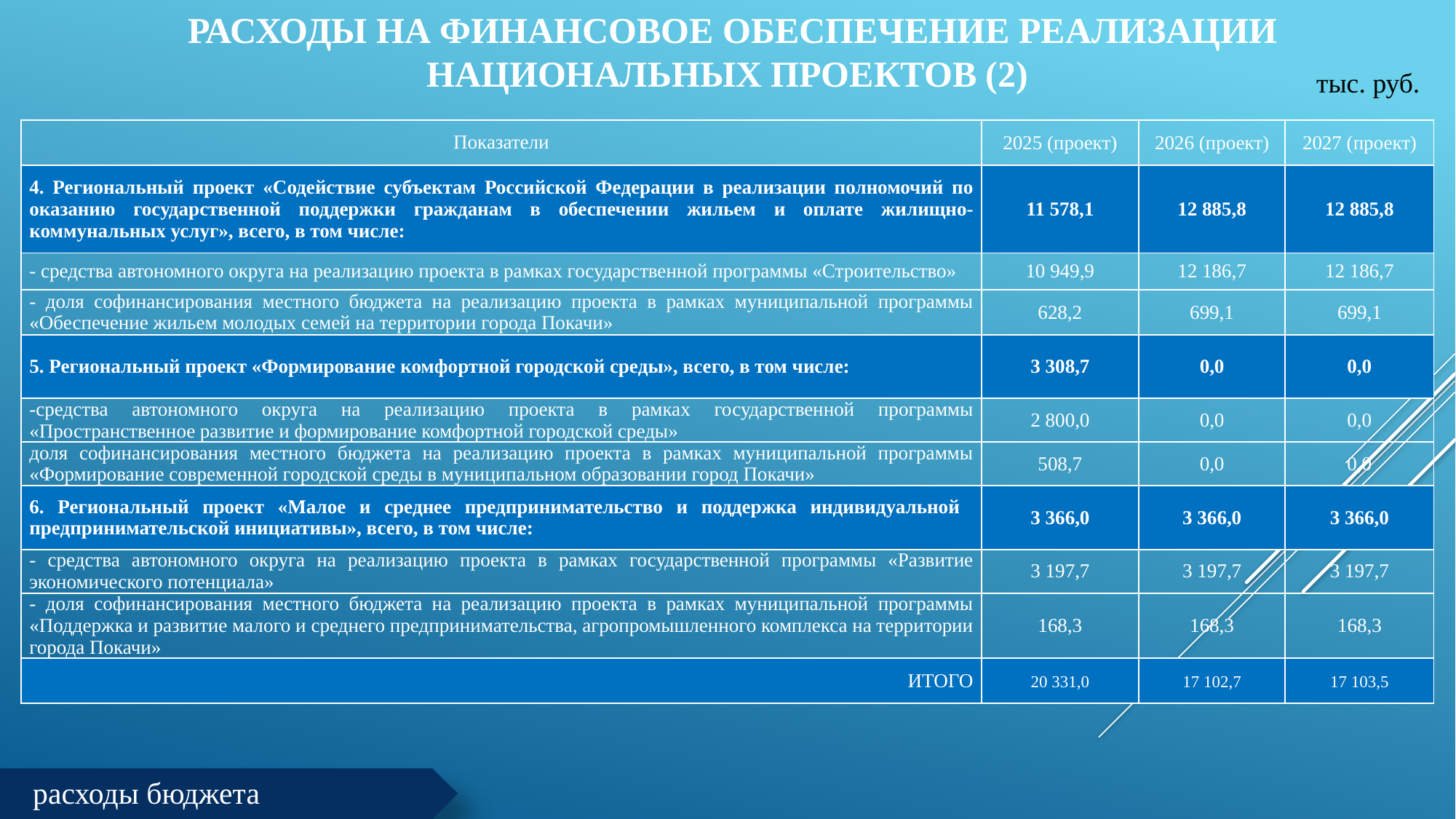

# Расходы на финансовое обеспечение реализации национальных проектов (2)
     тыс. руб.
| Показатели | 2025 (проект) | 2026 (проект) | 2027 (проект) |
| --- | --- | --- | --- |
| 4. Региональный проект «Содействие субъектам Российской Федерации в реализации полномочий по оказанию государственной поддержки гражданам в обеспечении жильем и оплате жилищно-коммунальных услуг», всего, в том числе: | 11 578,1 | 12 885,8 | 12 885,8 |
| - средства автономного округа на реализацию проекта в рамках государственной программы «Строительство» | 10 949,9 | 12 186,7 | 12 186,7 |
| - доля софинансирования местного бюджета на реализацию проекта в рамках муниципальной программы «Обеспечение жильем молодых семей на территории города Покачи» | 628,2 | 699,1 | 699,1 |
| 5. Региональный проект «Формирование комфортной городской среды», всего, в том числе: | 3 308,7 | 0,0 | 0,0 |
| -средства автономного округа на реализацию проекта в рамках государственной программы «Пространственное развитие и формирование комфортной городской среды» | 2 800,0 | 0,0 | 0,0 |
| доля софинансирования местного бюджета на реализацию проекта в рамках муниципальной программы «Формирование современной городской среды в муниципальном образовании город Покачи» | 508,7 | 0,0 | 0,0 |
| 6. Региональный проект «Малое и среднее предпринимательство и поддержка индивидуальной предпринимательской инициативы», всего, в том числе: | 3 366,0 | 3 366,0 | 3 366,0 |
| - средства автономного округа на реализацию проекта в рамках государственной программы «Развитие экономического потенциала» | 3 197,7 | 3 197,7 | 3 197,7 |
| - доля софинансирования местного бюджета на реализацию проекта в рамках муниципальной программы «Поддержка и развитие малого и среднего предпринимательства, агропромышленного комплекса на территории города Покачи» | 168,3 | 168,3 | 168,3 |
| ИТОГО | 20 331,0 | 17 102,7 | 17 103,5 |

[unsupported chart]

расходы бюджета